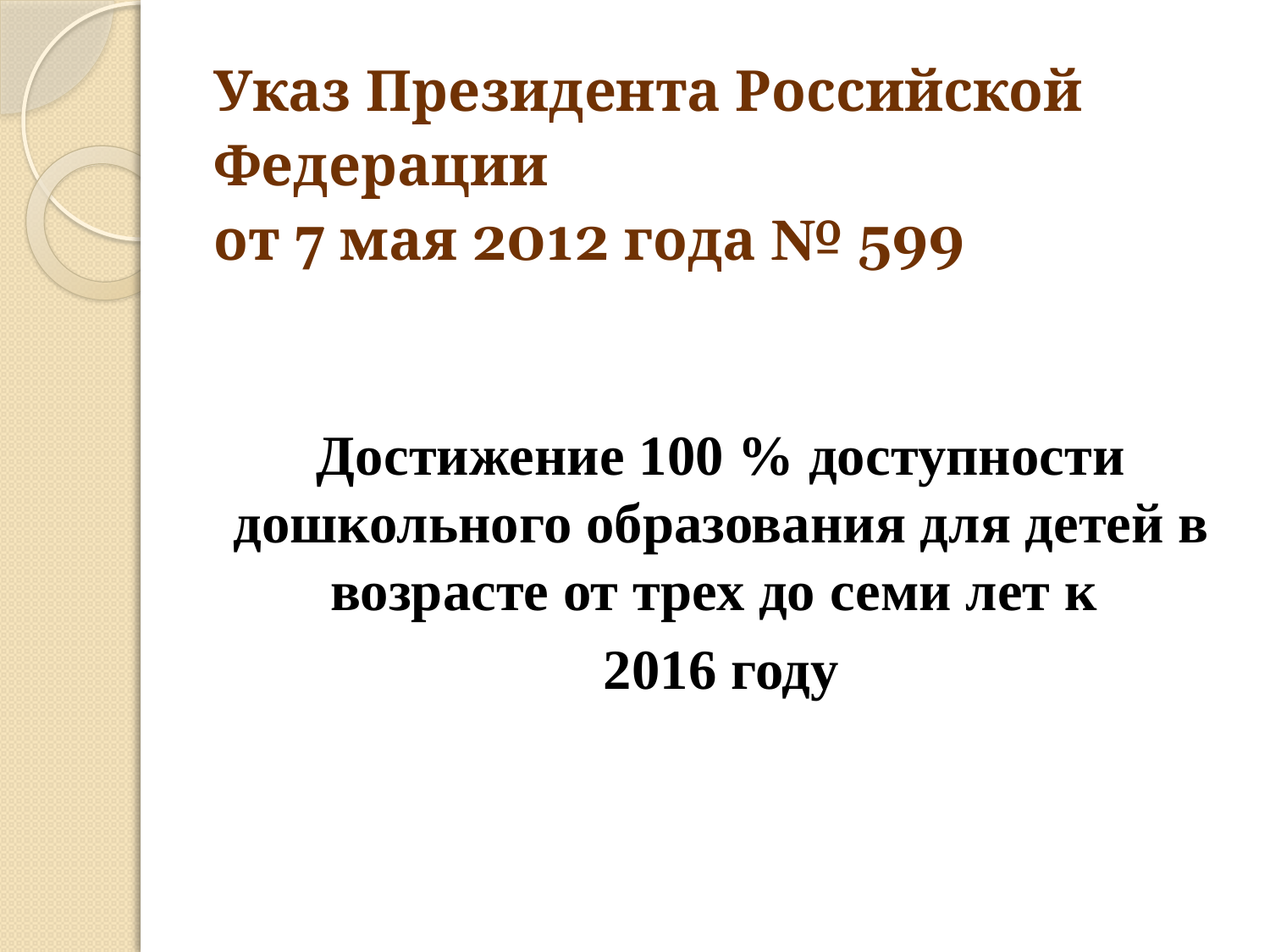

# Указ Президента Российской Федерации от 7 мая 2012 года № 599
Достижение 100 % доступности дошкольного образования для детей в возрасте от трех до семи лет к
2016 году